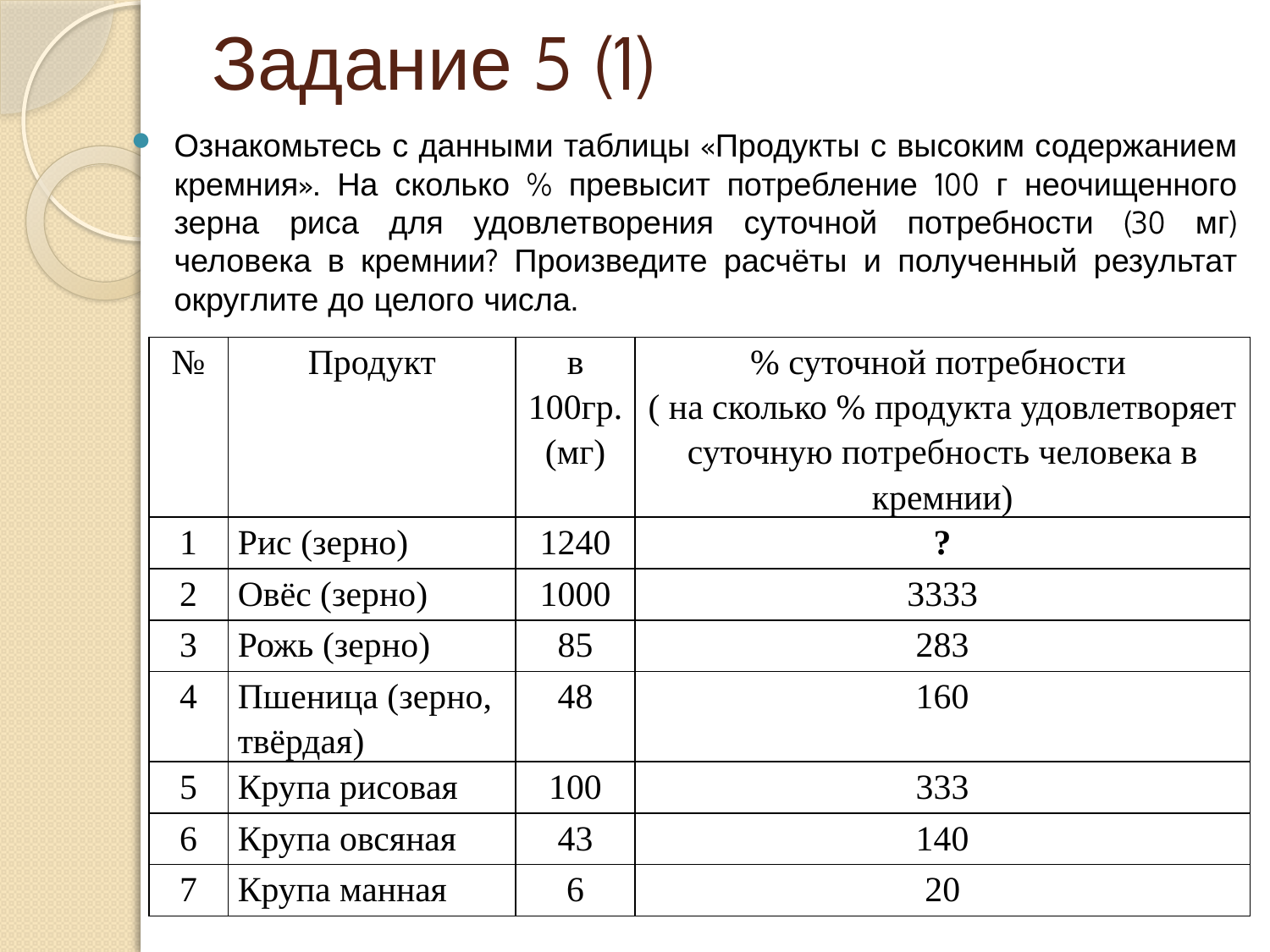

# Задание 5 (1)
Ознакомьтесь с данными таблицы «Продукты с высоким содержанием кремния». На сколько % превысит потребление 100 г неочищенного зерна риса для удовлетворения суточной потребности (30 мг) человека в кремнии? Произведите расчёты и полученный результат округлите до целого числа.

| № | Продукт | в 100гр. (мг) | % суточной потребности ( на сколько % продукта удовлетворяет суточную потребность человека в кремнии) |
| --- | --- | --- | --- |
| 1 | Рис (зерно) | 1240 | ? |
| 2 | Овёс (зерно) | 1000 | 3333 |
| 3 | Рожь (зерно) | 85 | 283 |
| 4 | Пшеница (зерно, твёрдая) | 48 | 160 |
| 5 | Крупа рисовая | 100 | 333 |
| 6 | Крупа овсяная | 43 | 140 |
| 7 | Крупа манная | 6 | 20 |